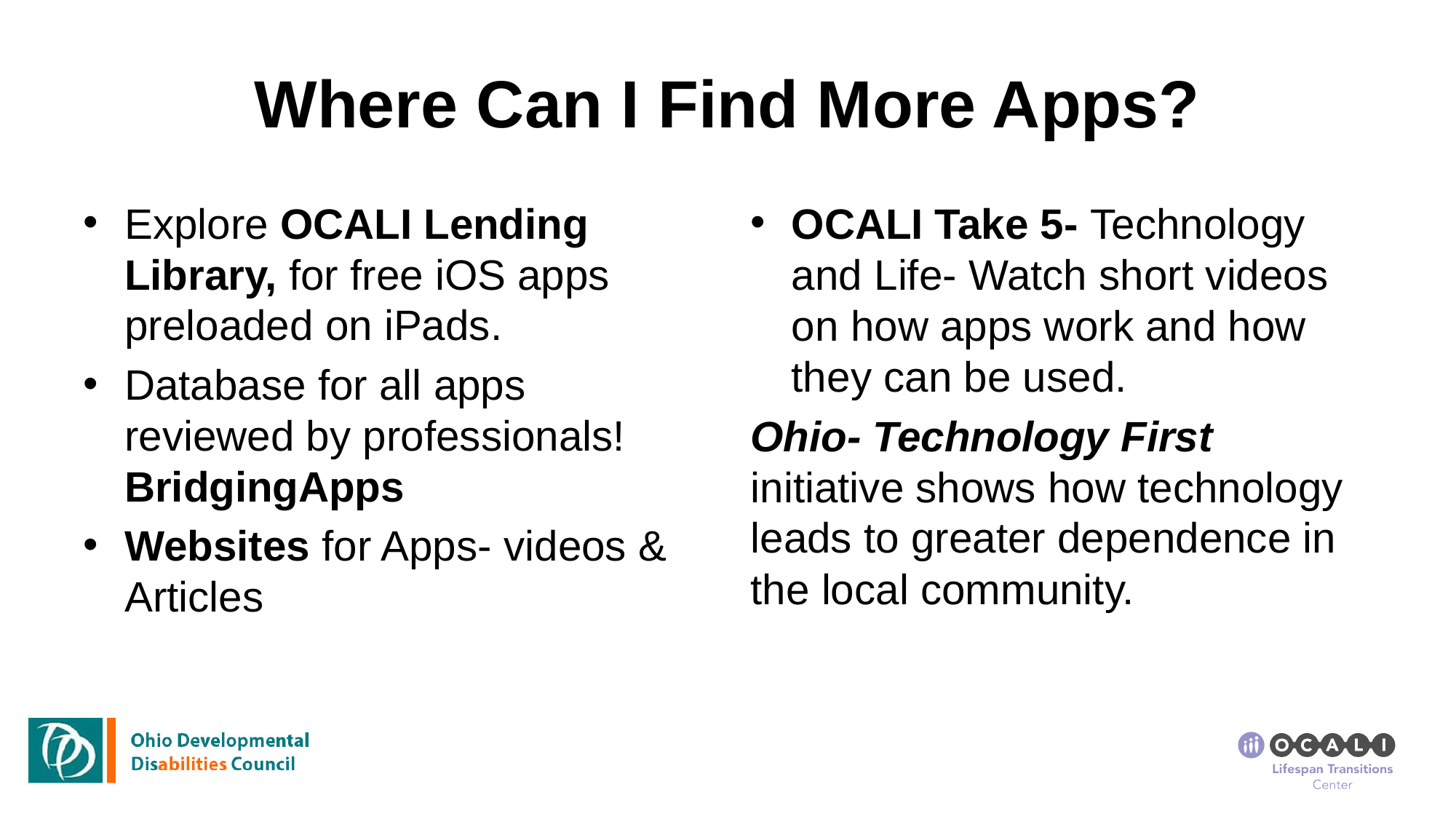

# Where Can I Find More Apps?
Explore OCALI Lending Library, for free iOS apps preloaded on iPads.
Database for all apps reviewed by professionals! BridgingApps
Websites for Apps- videos & Articles

OCALI Take 5- Technology and Life- Watch short videos on how apps work and how they can be used.
Ohio- Technology First initiative shows how technology leads to greater dependence in the local community.